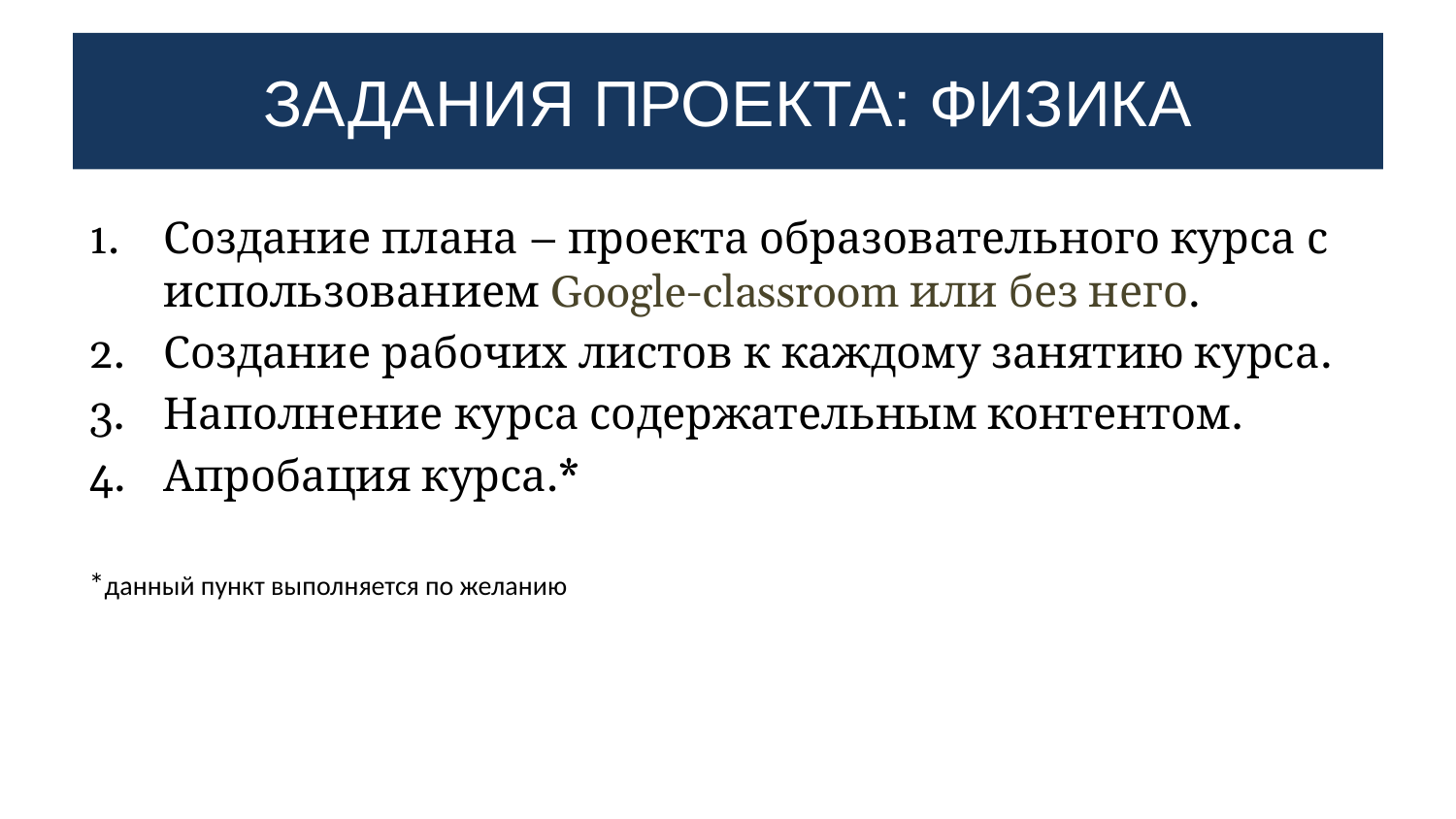

# ЗАДАНИЯ ПРОЕКТА: ФИЗИКА
Создание плана – проекта образовательного курса с использованием Google-classroom или без него.
Создание рабочих листов к каждому занятию курса.
Наполнение курса содержательным контентом.
Апробация курса.*

*данный пункт выполняется по желанию